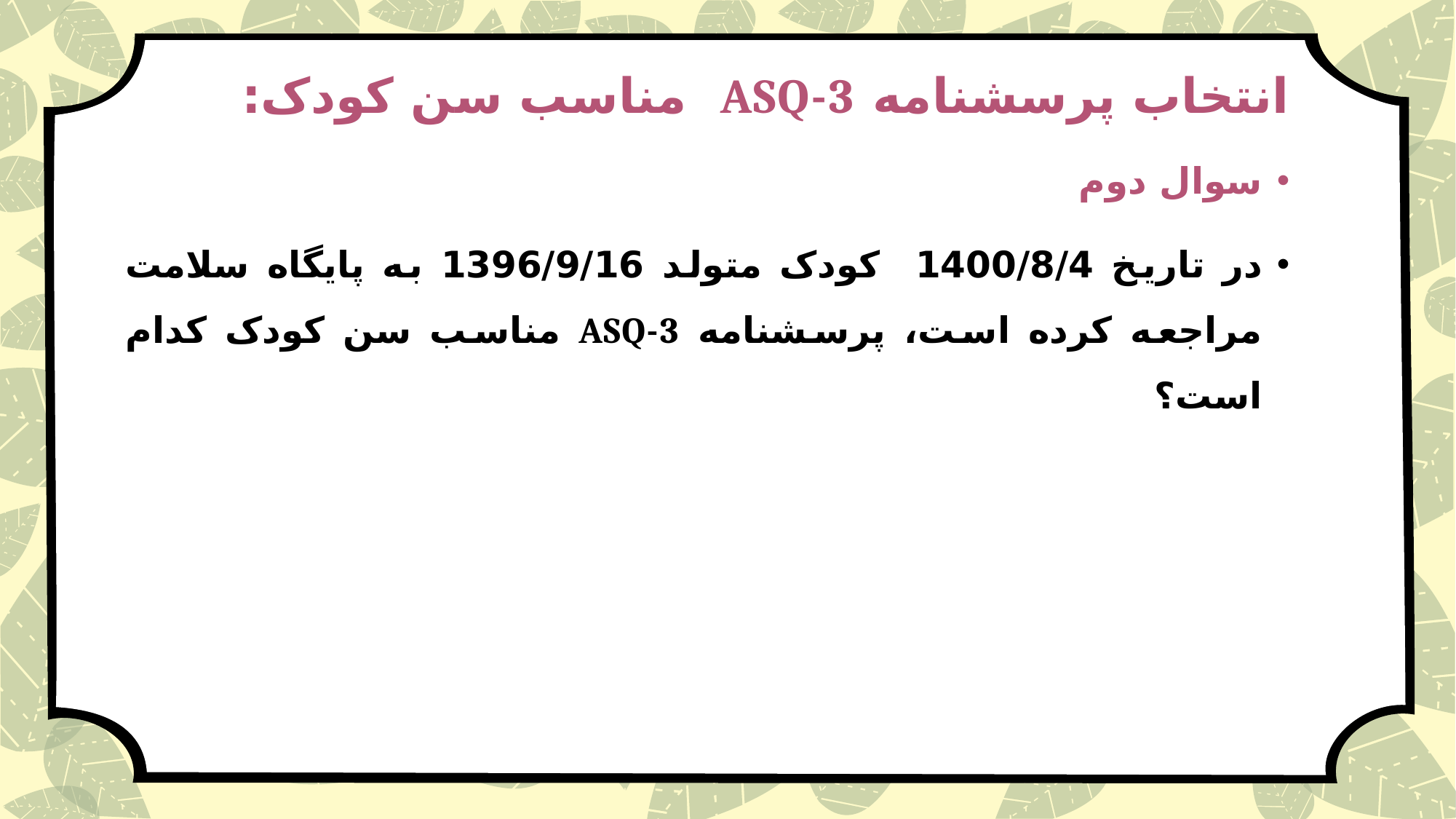

# انتخاب پرسشنامه ASQ-3  مناسب سن کودک:
سوال دوم
در تاریخ 1400/8/4  کودک متولد 1396/9/16 به پایگاه سلامت مراجعه کرده است، پرسشنامه ASQ-3 مناسب سن کودک کدام است؟